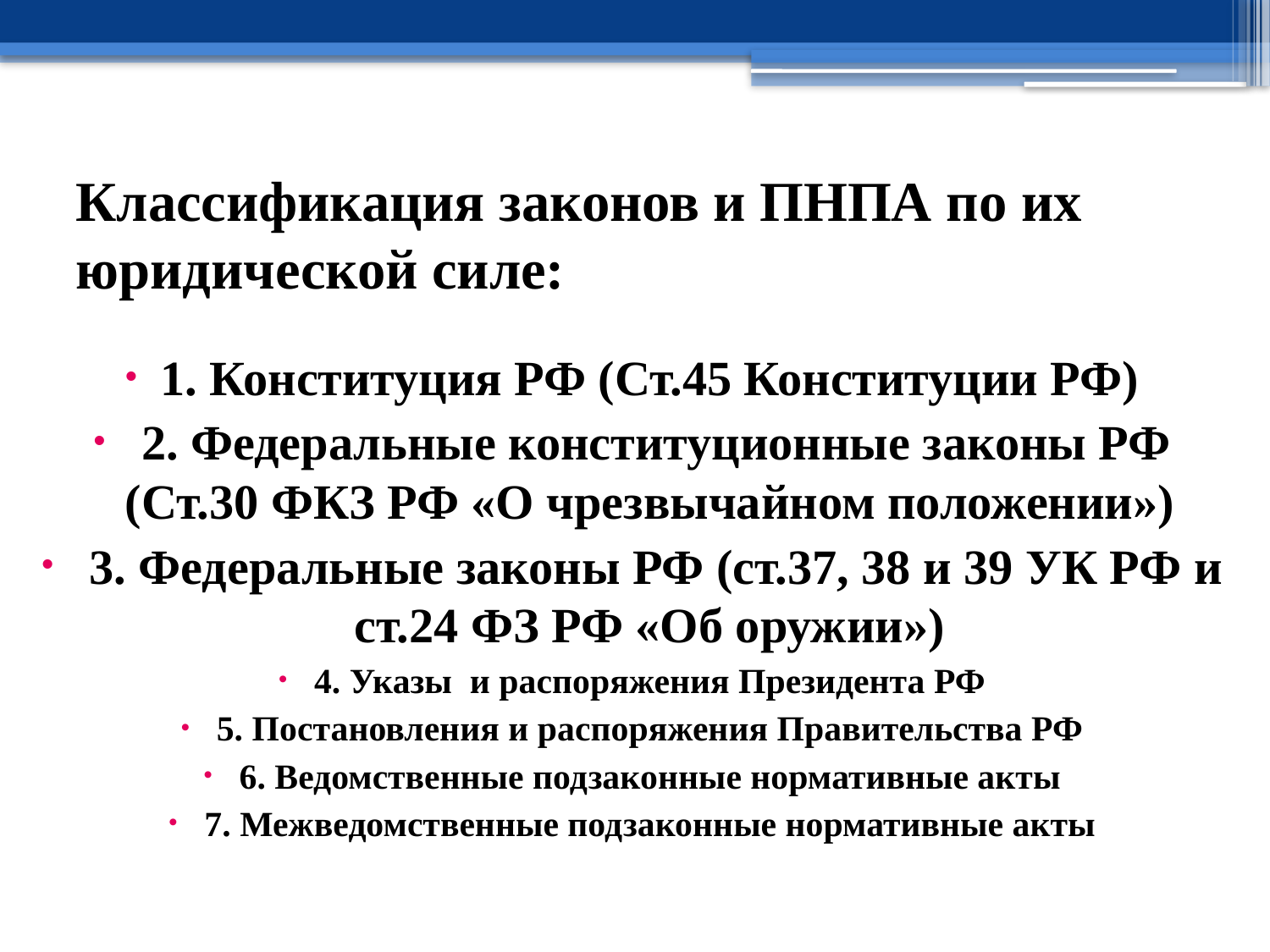

# Классификация законов и ПНПА по их юридической силе:

1. Конституция РФ (Ст.45 Конституции РФ)
 2. Федеральные конституционные законы РФ (Ст.30 ФКЗ РФ «О чрезвычайном положении»)
 3. Федеральные законы РФ (ст.37, 38 и 39 УК РФ и ст.24 ФЗ РФ «Об оружии»)
4. Указы  и распоряжения Президента РФ
5. Постановления и распоряжения Правительства РФ
6. Ведомственные подзаконные нормативные акты
7. Межведомственные подзаконные нормативные акты